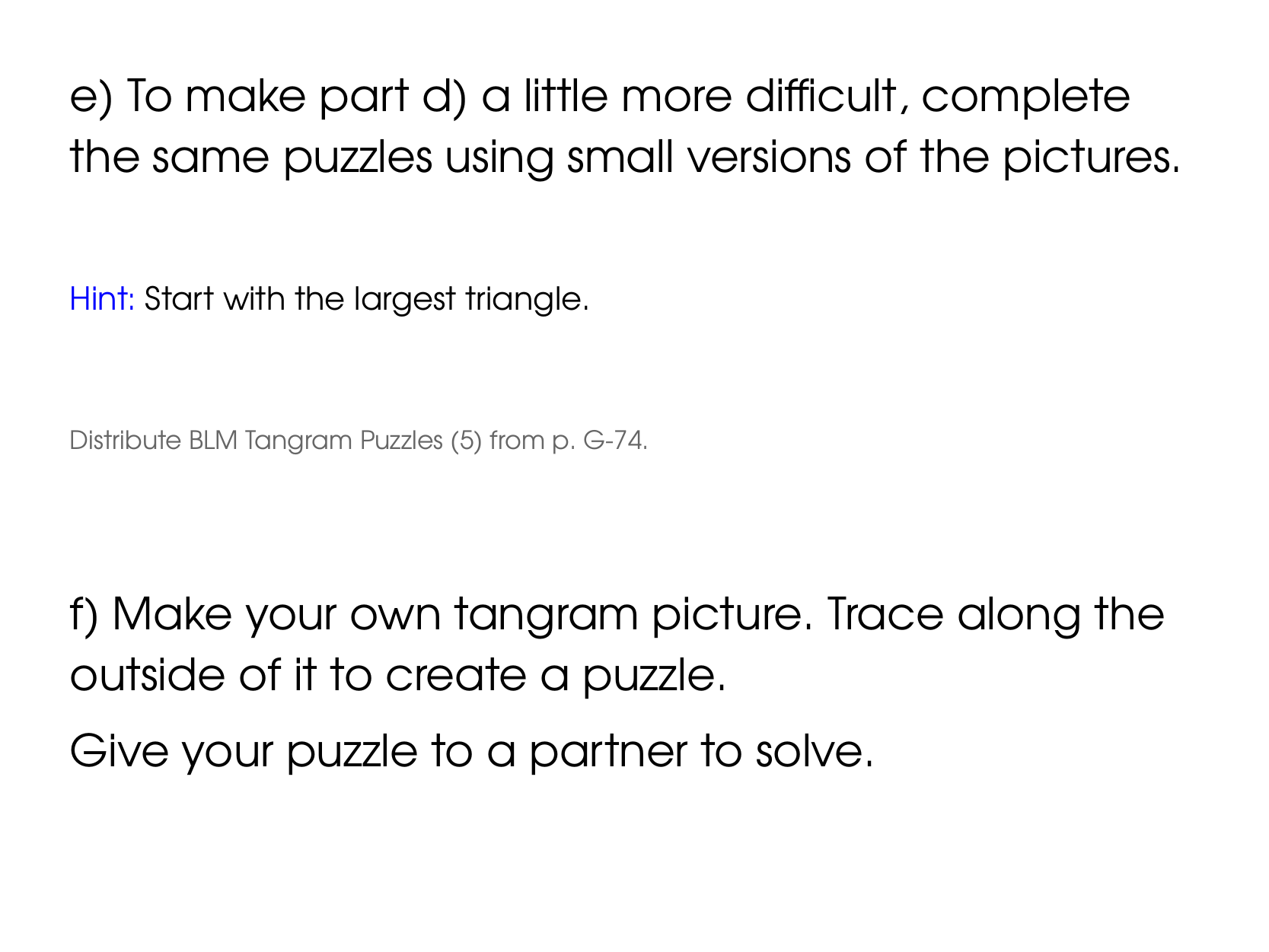

e) To make part d) a little more difficult, complete the same puzzles using small versions of the pictures.

Hint: Start with the largest triangle.
Distribute BLM Tangram Puzzles (5) from p. G-74.
f) Make your own tangram picture. Trace along the outside of it to create a puzzle.
Give your puzzle to a partner to solve.